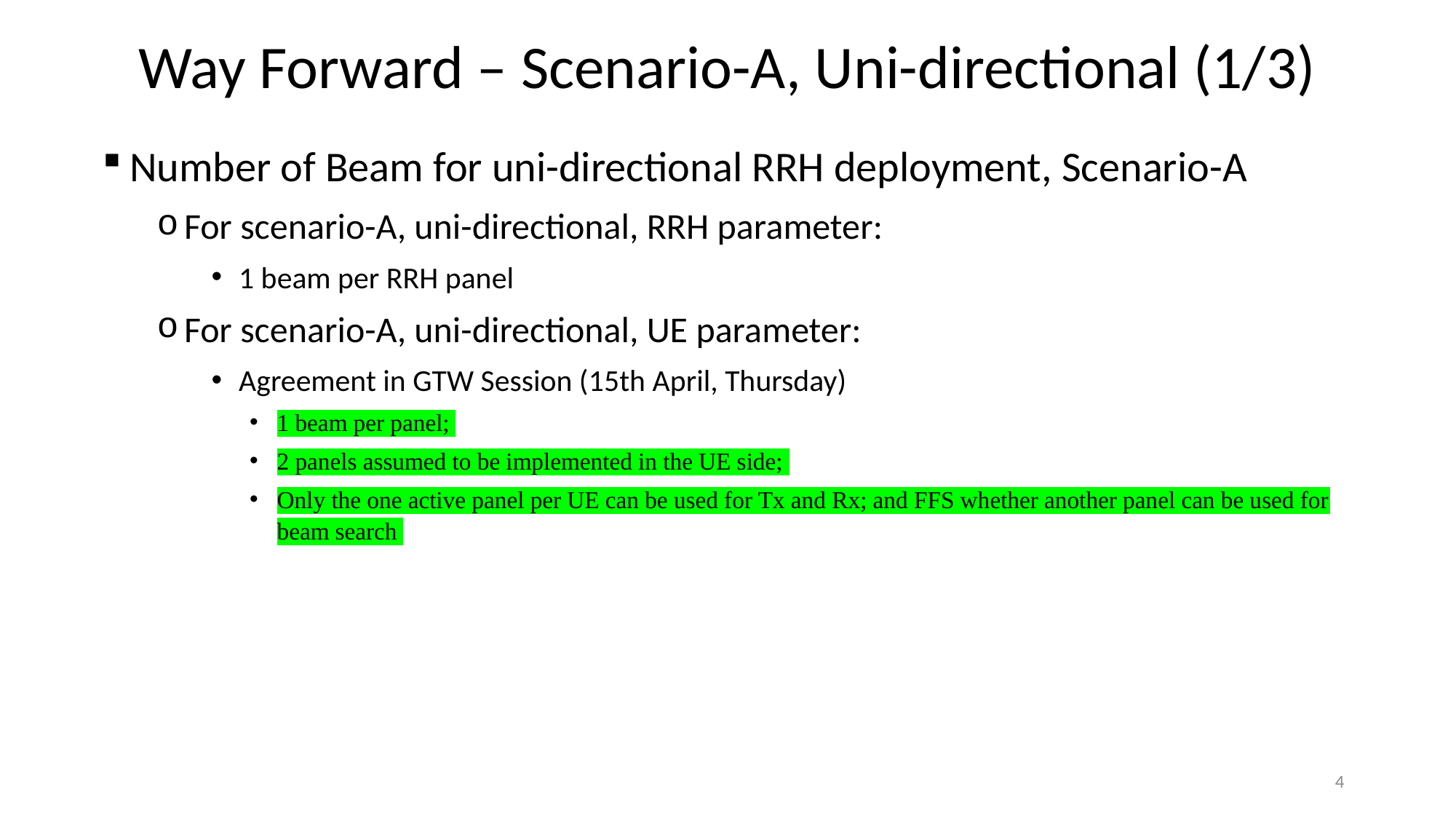

# Way Forward – Scenario-A, Uni-directional (1/3)
Number of Beam for uni-directional RRH deployment, Scenario-A
For scenario-A, uni-directional, RRH parameter:
1 beam per RRH panel
For scenario-A, uni-directional, UE parameter:
Agreement in GTW Session (15th April, Thursday)
1 beam per panel;
2 panels assumed to be implemented in the UE side;
Only the one active panel per UE can be used for Tx and Rx; and FFS whether another panel can be used for beam search

4